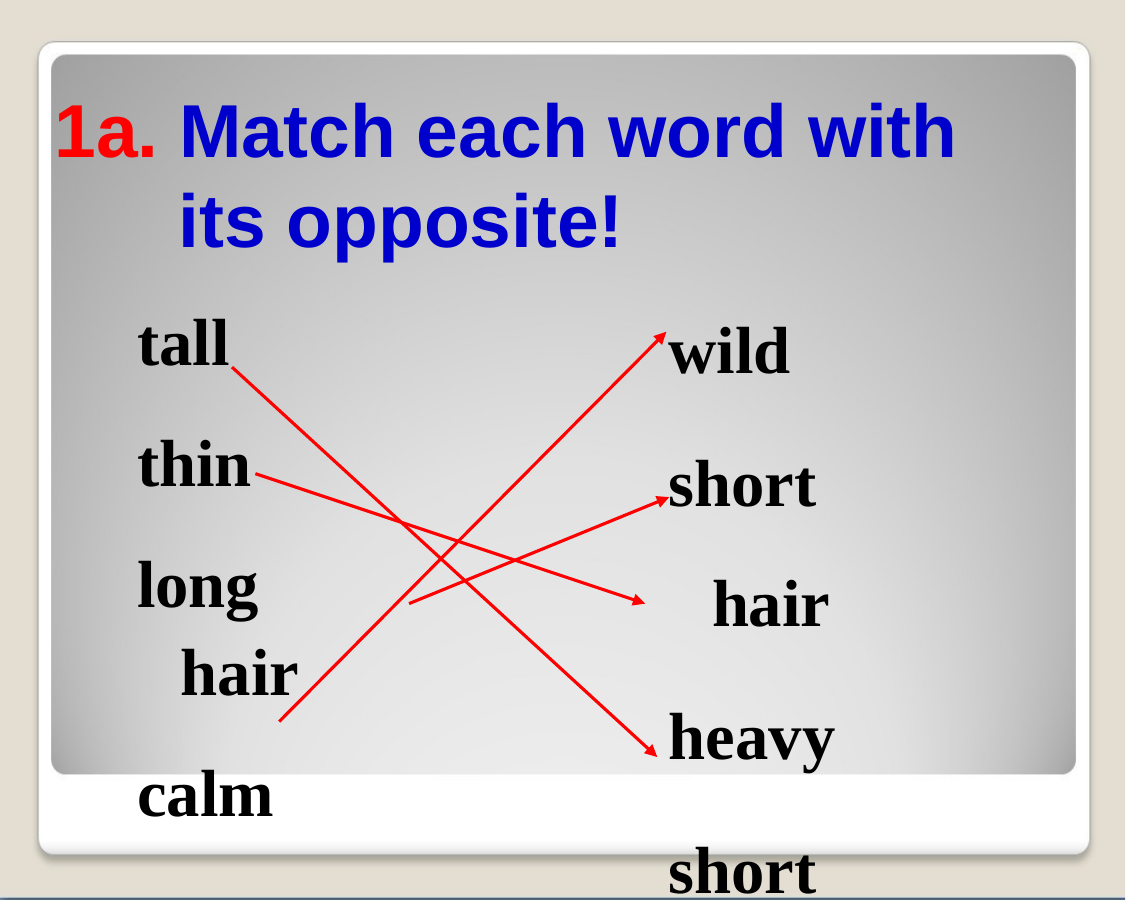

# 1a. Match each word with its opposite!
wild
short hair
heavy
short
tall
thin
long hair
calm